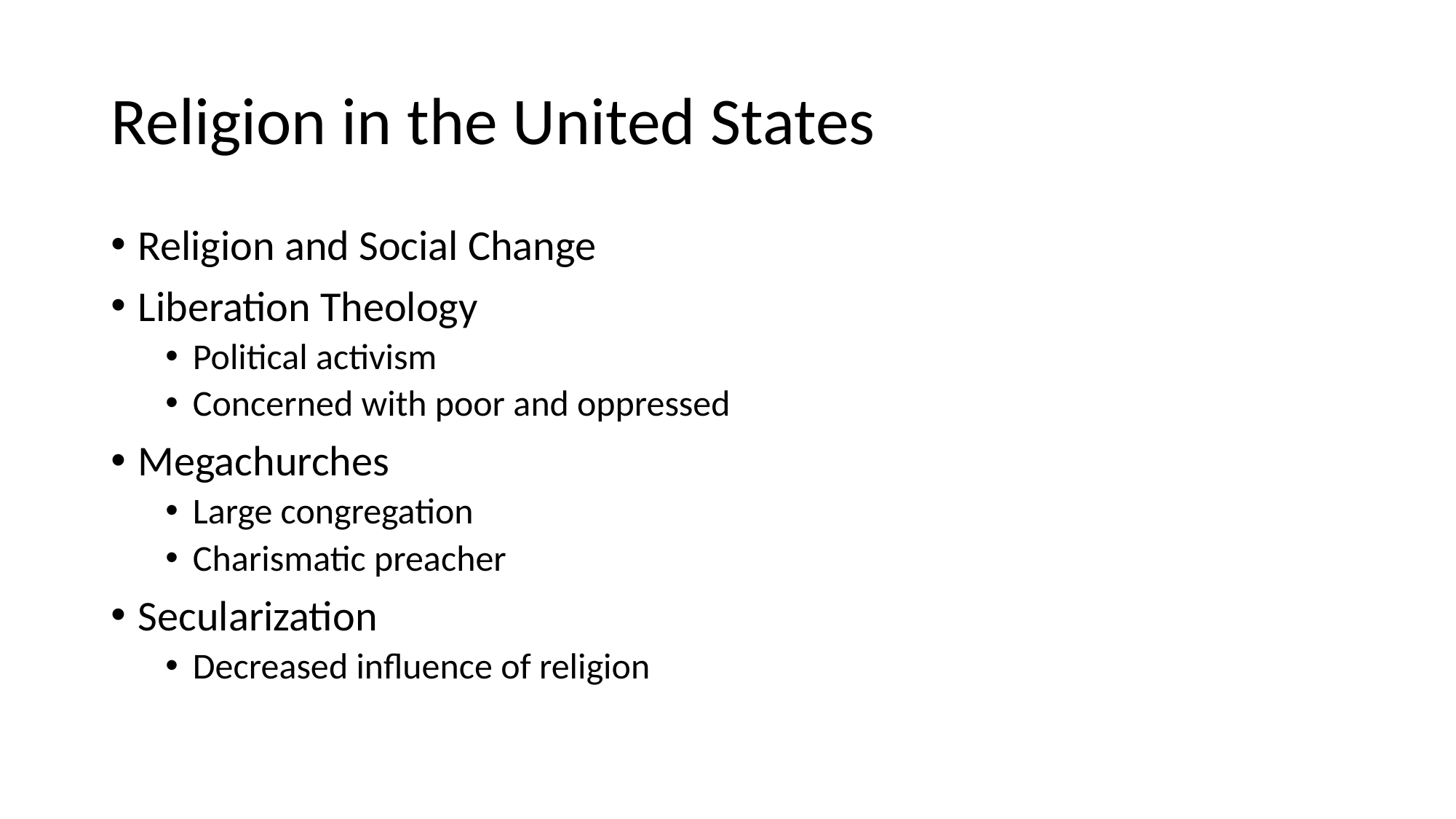

# Religion in the United States
Religion and Social Change
Liberation Theology
Political activism
Concerned with poor and oppressed
Megachurches
Large congregation
Charismatic preacher
Secularization
Decreased influence of religion